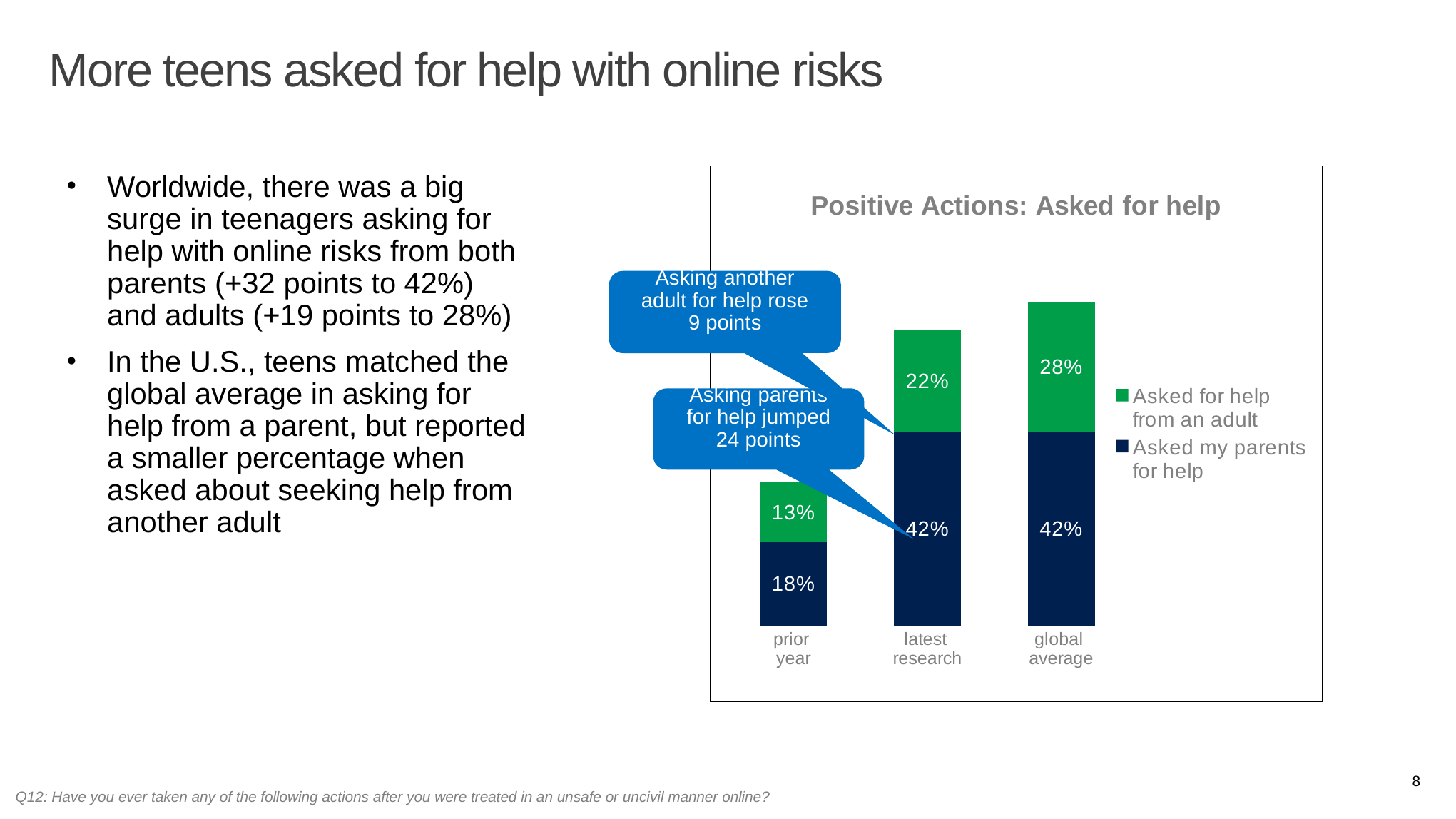

# More teens asked for help with online risks
Worldwide, there was a big surge in teenagers asking for help with online risks from both parents (+32 points to 42%) and adults (+19 points to 28%)
In the U.S., teens matched the global average in asking for help from a parent, but reported a smaller percentage when asked about seeking help from another adult

### Chart: Positive Actions: Asked for help

| Category | Asked my parents for help | Asked for help from an adult |
|---|---|---|
| prior
year | 0.18 | 0.13 |
| latest
research | 0.42 | 0.22 |
| global
average | 0.42 | 0.28 |
Asking another adult for help rose 9 points

Asking parents for help jumped 24 points

8
Q12: Have you ever taken any of the following actions after you were treated in an unsafe or uncivil manner online?